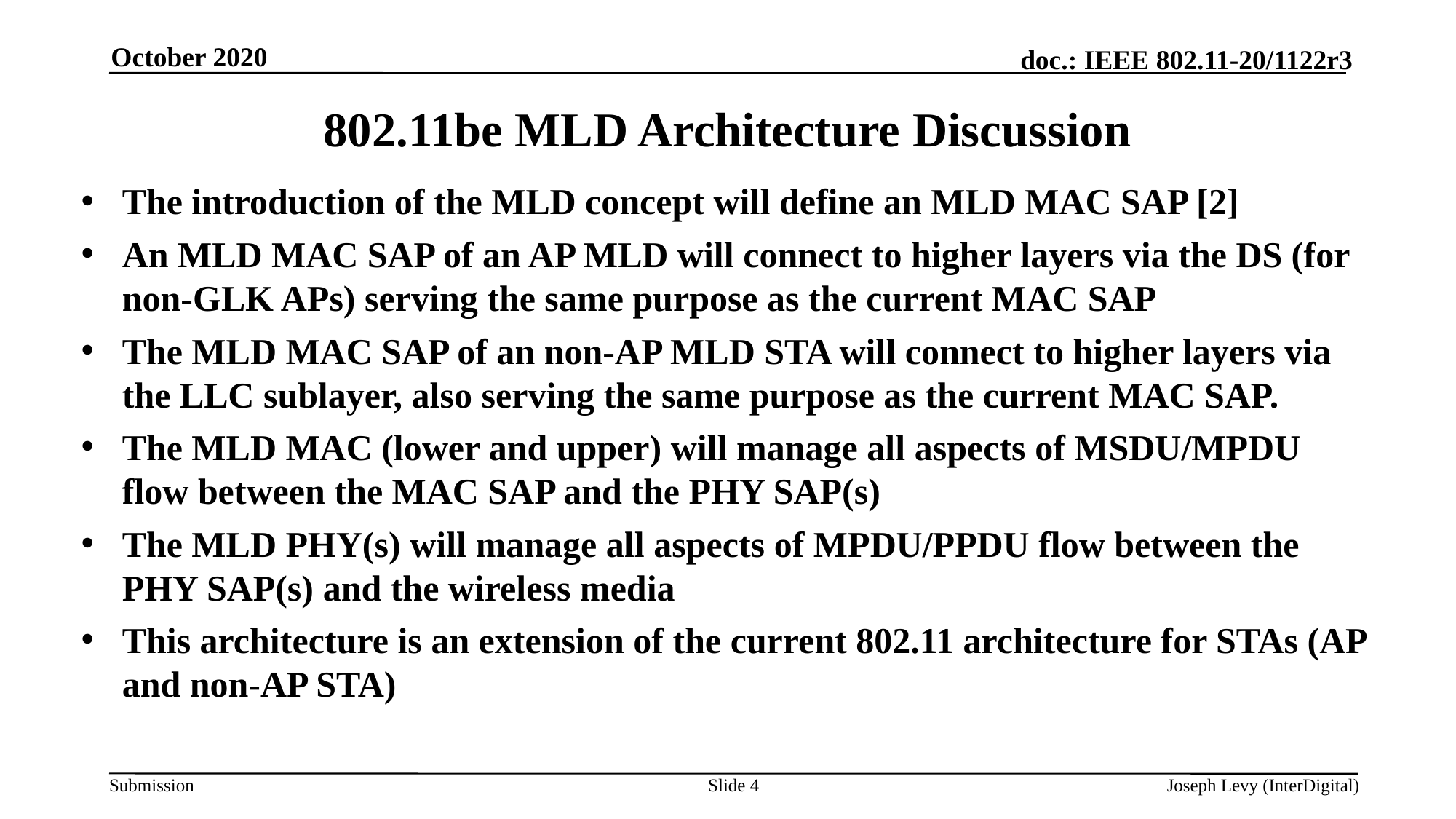

October 2020
# 802.11be MLD Architecture Discussion
The introduction of the MLD concept will define an MLD MAC SAP [2]
An MLD MAC SAP of an AP MLD will connect to higher layers via the DS (for non-GLK APs) serving the same purpose as the current MAC SAP
The MLD MAC SAP of an non-AP MLD STA will connect to higher layers via the LLC sublayer, also serving the same purpose as the current MAC SAP.
The MLD MAC (lower and upper) will manage all aspects of MSDU/MPDU flow between the MAC SAP and the PHY SAP(s)
The MLD PHY(s) will manage all aspects of MPDU/PPDU flow between the PHY SAP(s) and the wireless media
This architecture is an extension of the current 802.11 architecture for STAs (AP and non-AP STA)
Slide 4
Joseph Levy (InterDigital)